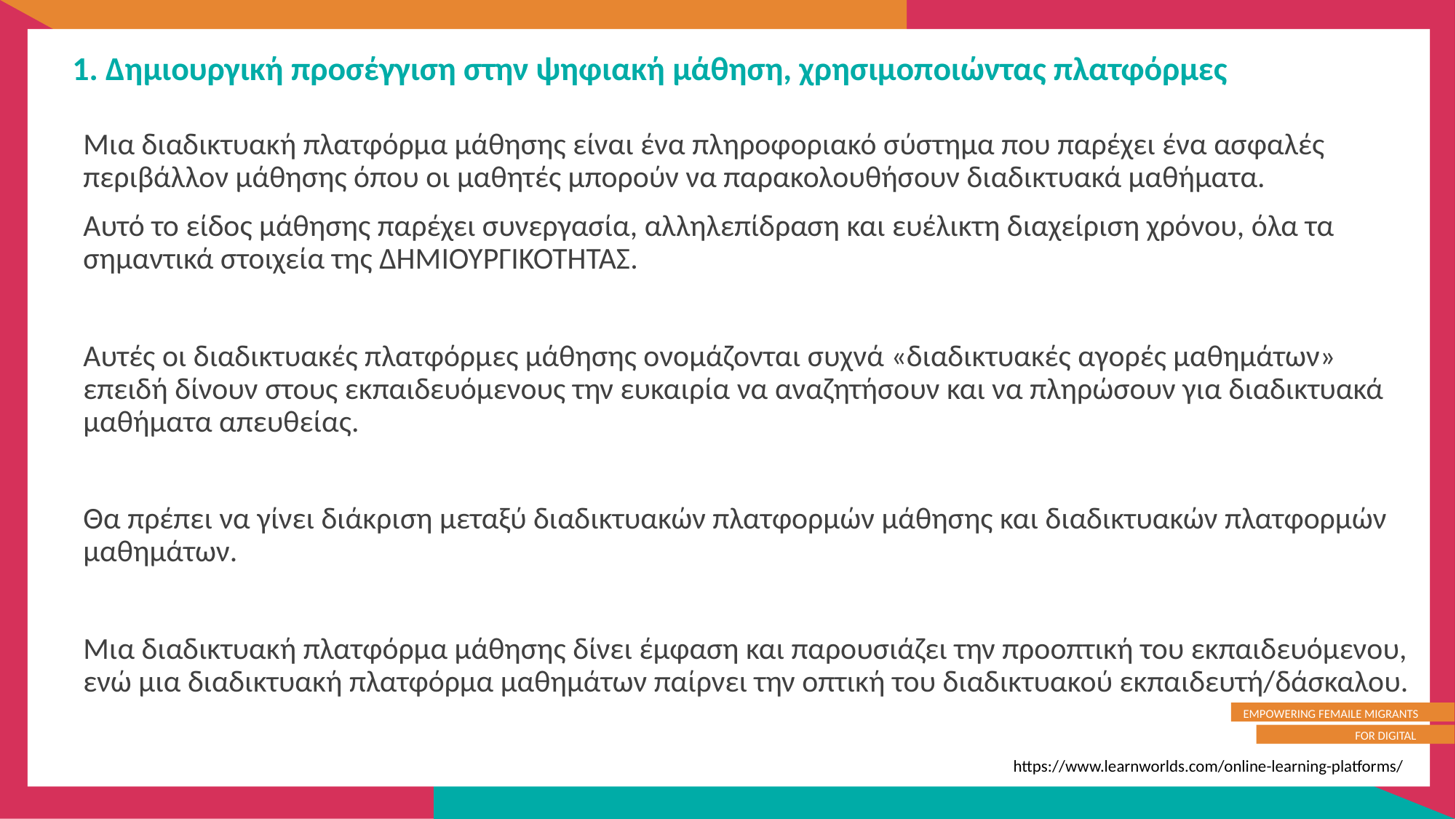

1. Δημιουργική προσέγγιση στην ψηφιακή μάθηση, χρησιμοποιώντας πλατφόρμες
Μια διαδικτυακή πλατφόρμα μάθησης είναι ένα πληροφοριακό σύστημα που παρέχει ένα ασφαλές περιβάλλον μάθησης όπου οι μαθητές μπορούν να παρακολουθήσουν διαδικτυακά μαθήματα.
Αυτό το είδος μάθησης παρέχει συνεργασία, αλληλεπίδραση και ευέλικτη διαχείριση χρόνου, όλα τα σημαντικά στοιχεία της ΔΗΜΙΟΥΡΓΙΚΟΤΗΤΑΣ.

Αυτές οι διαδικτυακές πλατφόρμες μάθησης ονομάζονται συχνά «διαδικτυακές αγορές μαθημάτων» επειδή δίνουν στους εκπαιδευόμενους την ευκαιρία να αναζητήσουν και να πληρώσουν για διαδικτυακά μαθήματα απευθείας.

Θα πρέπει να γίνει διάκριση μεταξύ διαδικτυακών πλατφορμών μάθησης και διαδικτυακών πλατφορμών μαθημάτων.

Μια διαδικτυακή πλατφόρμα μάθησης δίνει έμφαση και παρουσιάζει την προοπτική του εκπαιδευόμενου, ενώ μια διαδικτυακή πλατφόρμα μαθημάτων παίρνει την οπτική του διαδικτυακού εκπαιδευτή/δάσκαλου.
https://www.learnworlds.com/online-learning-platforms/